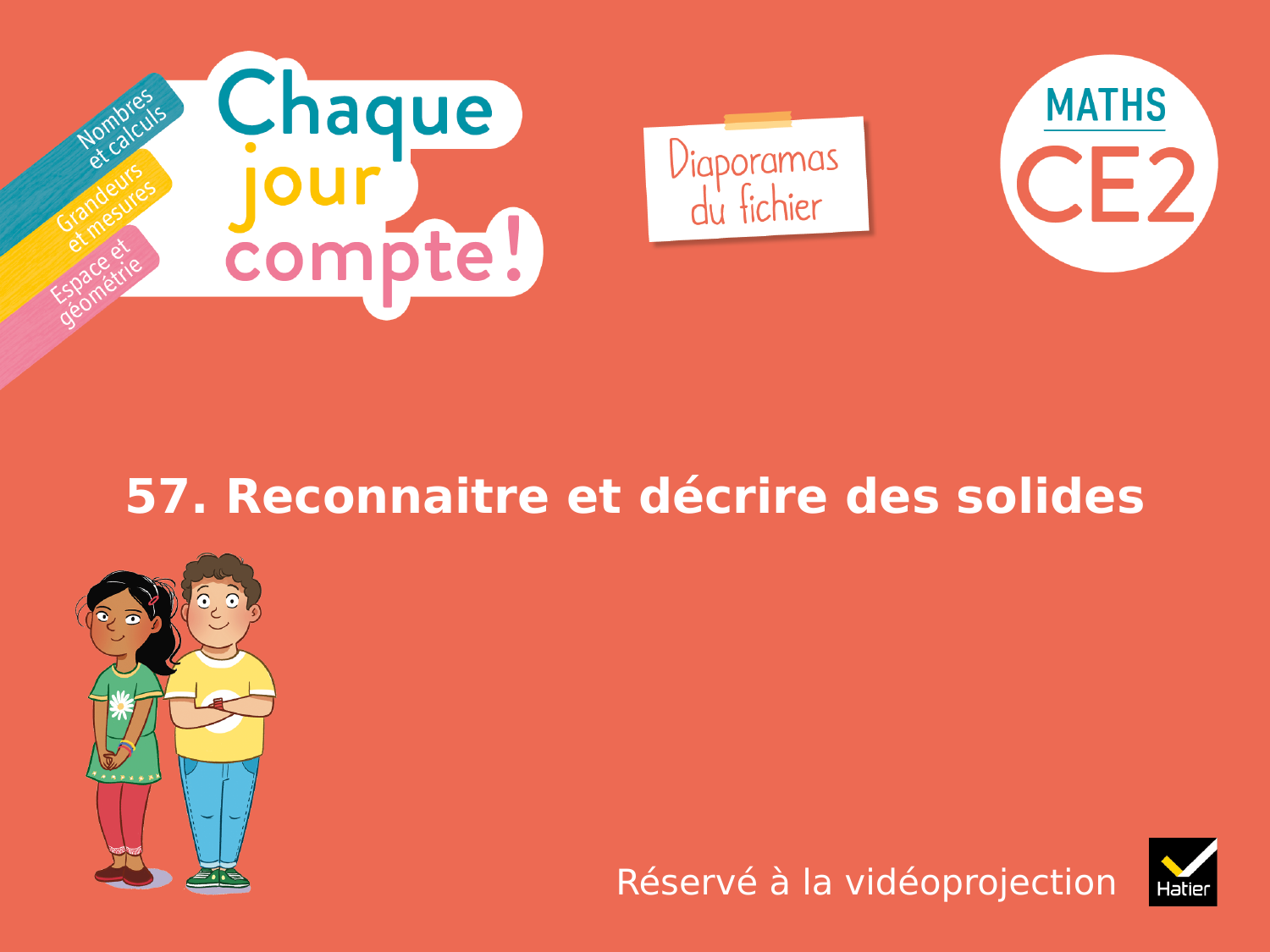

# 57. Reconnaitre et décrire des solides